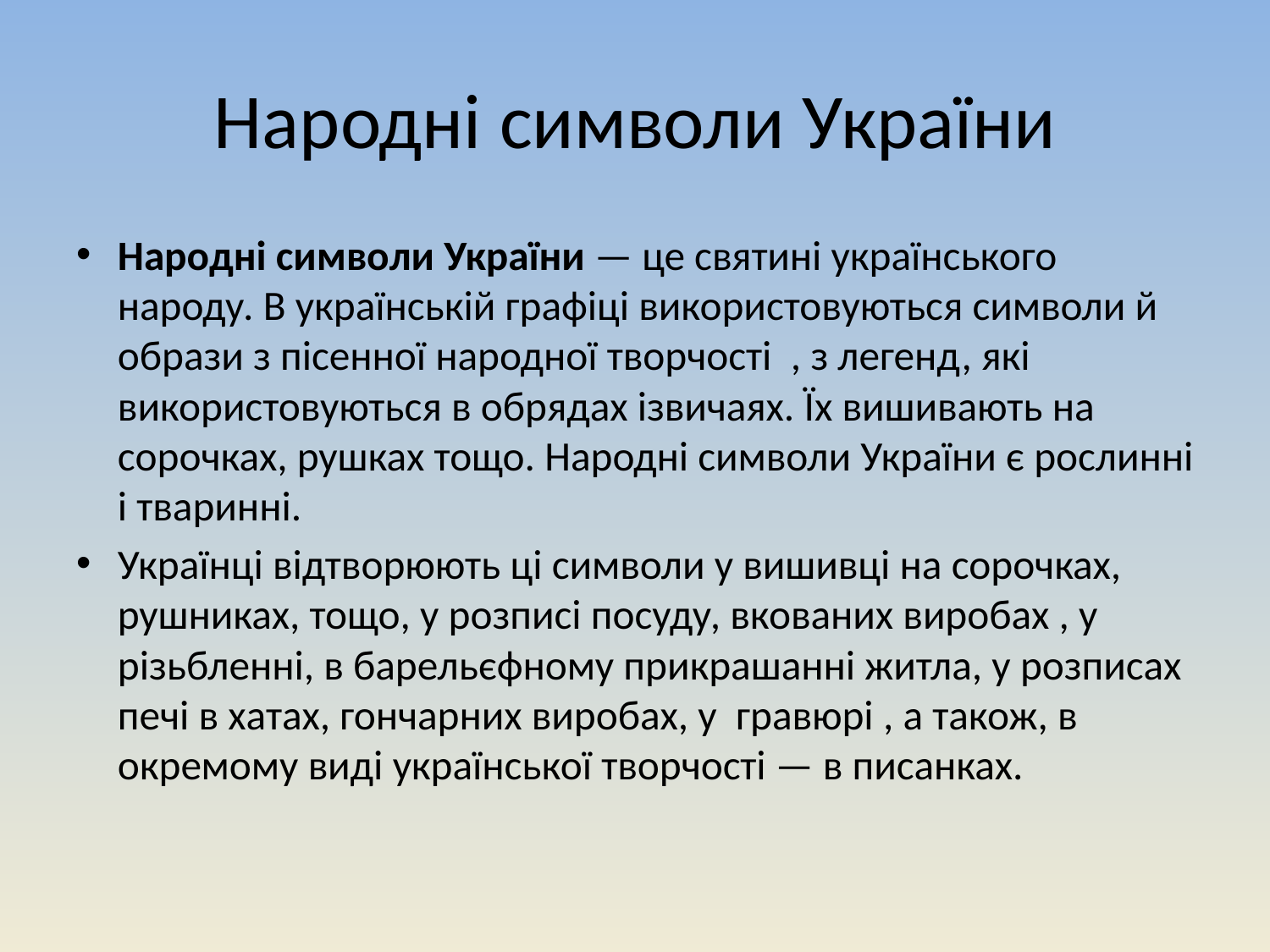

# Народні символи України
Народні символи України — це святині українського народу. В українській графіці використовуються символи й образи з пісенної народної творчості  , з легенд, які використовуються в обрядах ізвичаях. Їх вишивають на сорочках, рушках тощо. Народні символи України є рослинні і тваринні.
Українці відтворюють ці символи у вишивці на сорочках, рушниках, тощо, у розписі посуду, вкованих виробах , у різьбленні, в барельєфному прикрашанні житла, у розписах печі в хатах, гончарних виробах, у  гравюрі , а також, в окремому виді української творчості — в писанках.